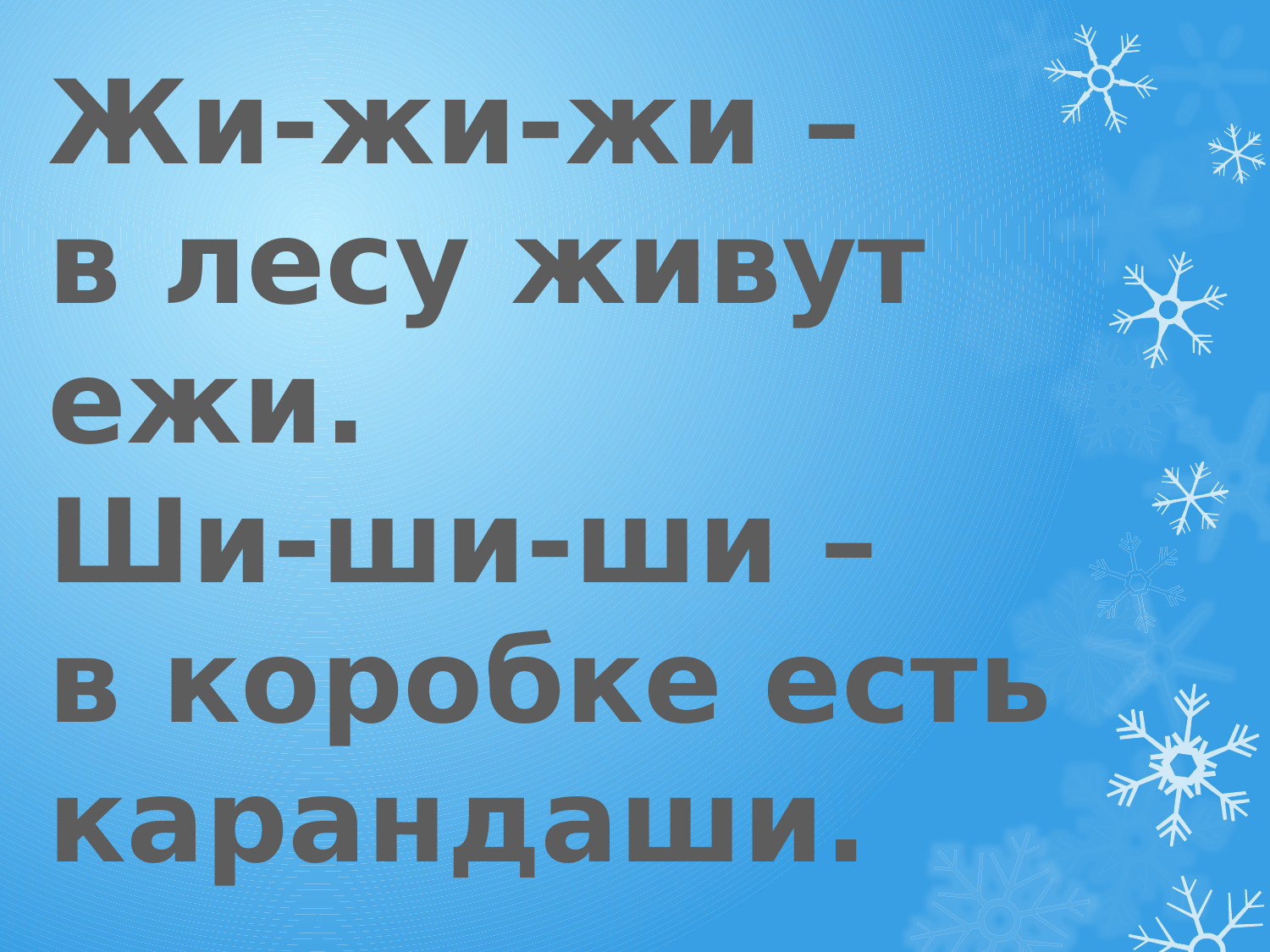

# Жи-жи-жи – в лесу живут ежи. Ши-ши-ши – в коробке есть карандаши.